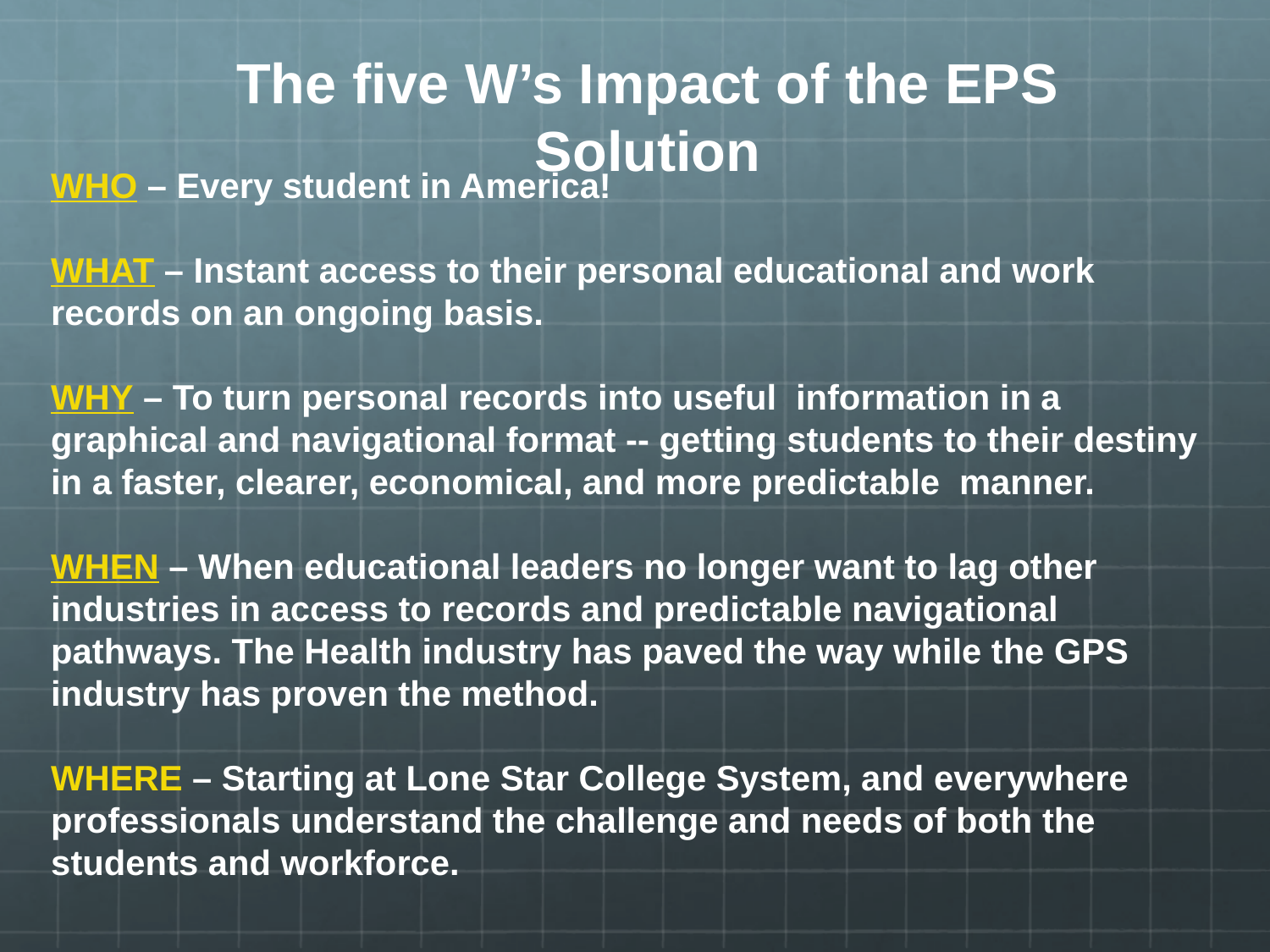

The five W’s Impact of the EPS Solution
# WHO – Every student in America! WHAT – Instant access to their personal educational and work records on an ongoing basis. WHY – To turn personal records into useful  information in a graphical and navigational format -- getting students to their destiny in a faster, clearer, economical, and more predictable  manner. WHEN – When educational leaders no longer want to lag other industries in access to records and predictable navigational pathways. The Health industry has paved the way while the GPS industry has proven the method. WHERE – Starting at Lone Star College System, and everywhere professionals understand the challenge and needs of both the students and workforce.